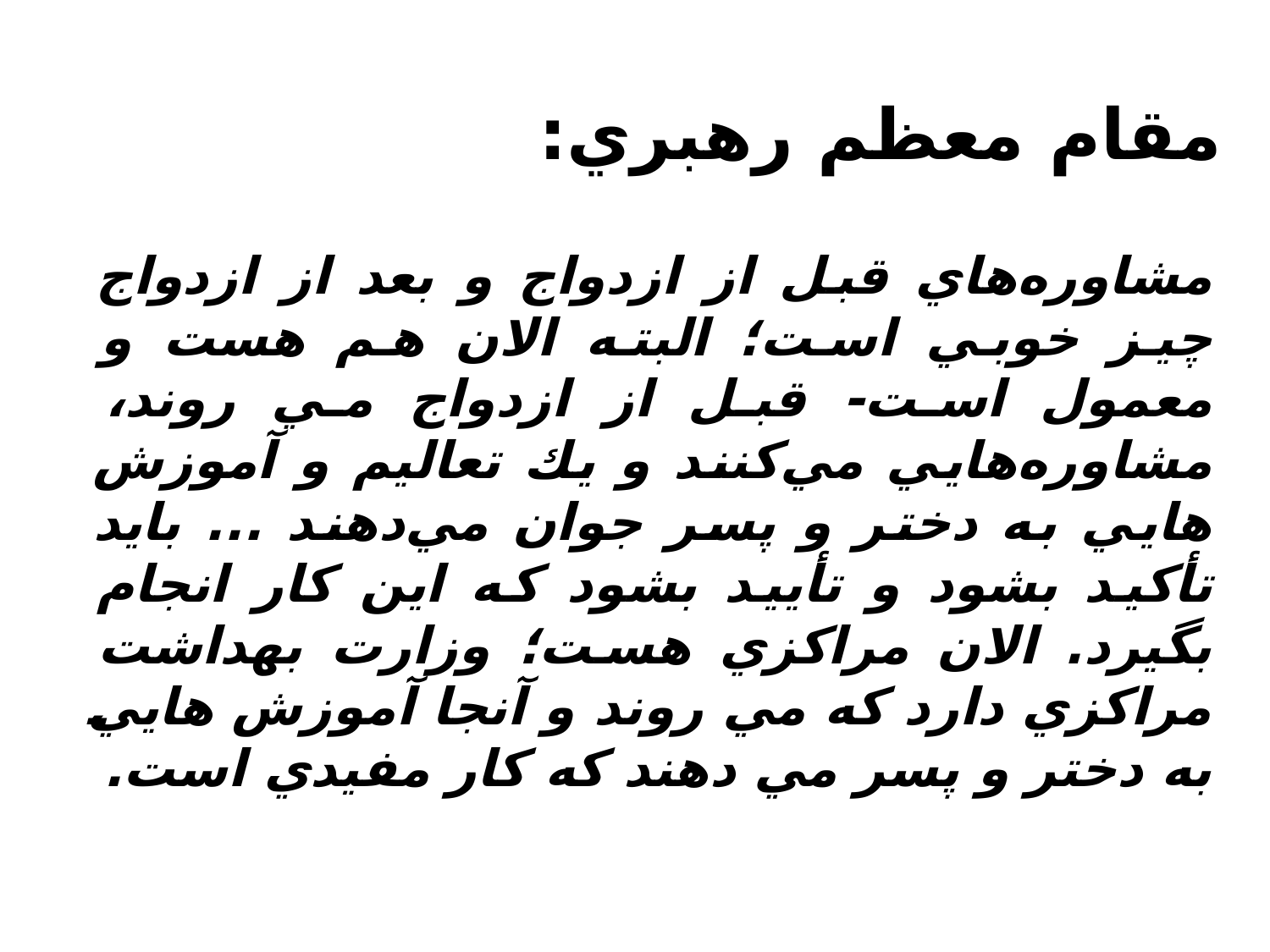

# مقام معظم رهبري:
مشاوره‌هاي قبل از ازدواج و بعد از ازدواج چيز خوبي است؛ البته الان هم هست و معمول است- قبل از ازدواج مي روند، مشاوره‌هایي مي‌كنند و يك تعاليم و آموزش هایي به دختر و پسر جوان مي‌دهند ... بايد تأكيد بشود و تأييد بشود كه اين كار انجام بگيرد. الان مراكزي هست؛ وزارت بهداشت مراكزي دارد كه مي روند و آنجا آموزش هایي به دختر و پسر مي دهند كه كار مفيدي است.